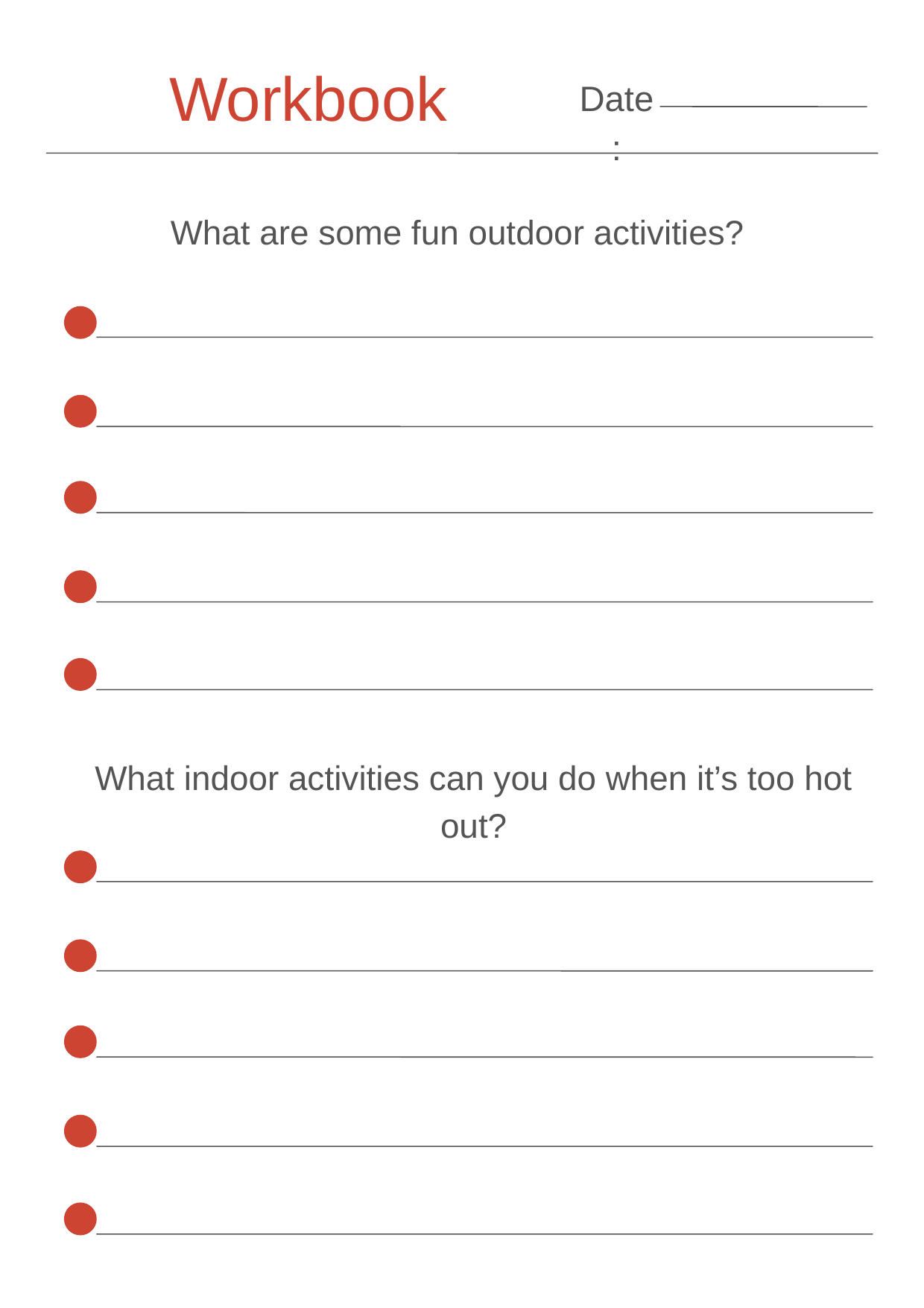

Workbook
Date:

What are some fun outdoor activities?

What indoor activities can you do when it’s too hot out?